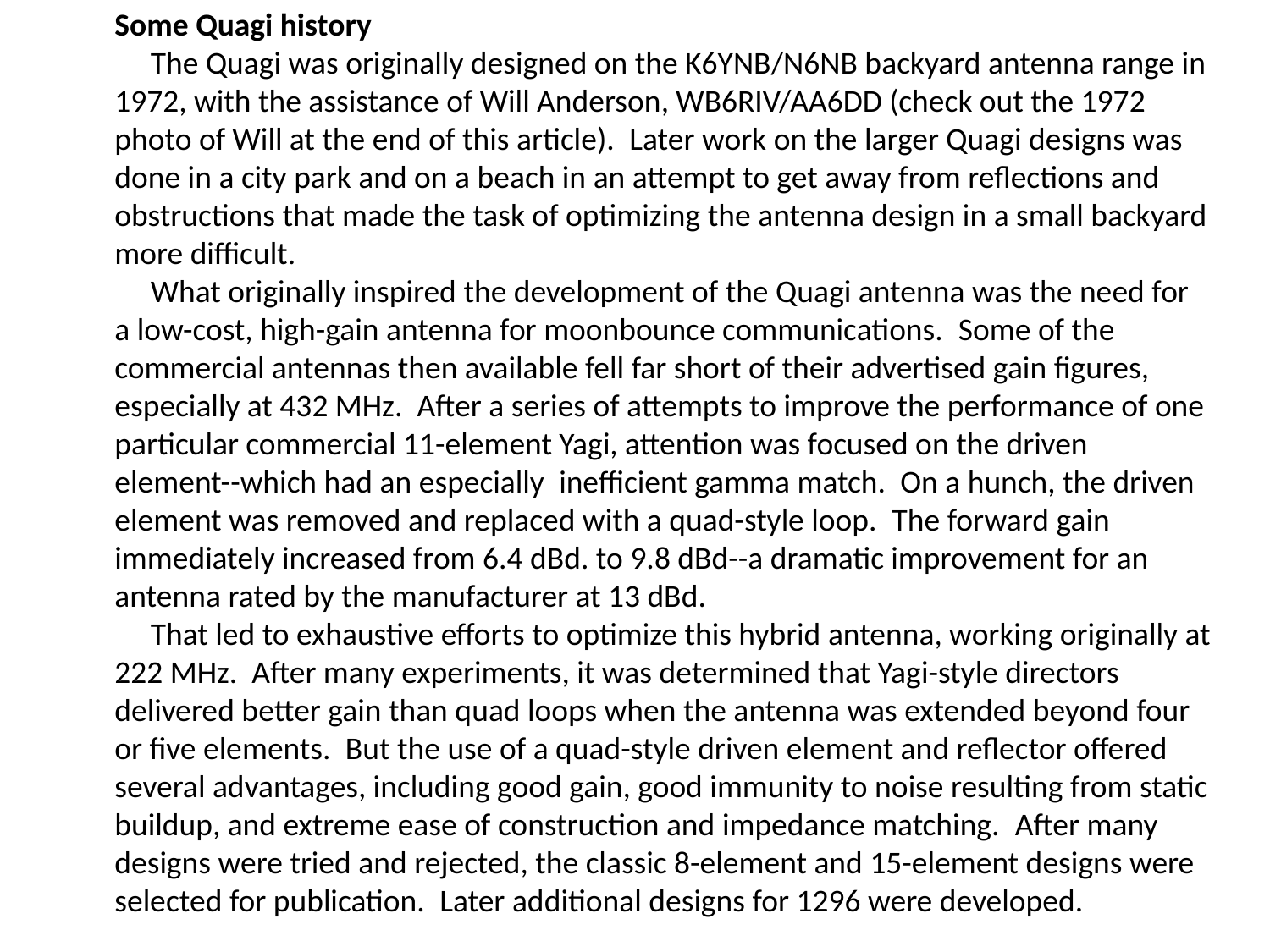

Some Quagi history
     The Quagi was originally designed on the K6YNB/N6NB backyard antenna range in 1972, with the assistance of Will Anderson, WB6RIV/AA6DD (check out the 1972 photo of Will at the end of this article).  Later work on the larger Quagi designs was done in a city park and on a beach in an attempt to get away from reflections and obstructions that made the task of optimizing the antenna design in a small backyard more difficult. 
     What originally inspired the development of the Quagi antenna was the need for a low-cost, high-gain antenna for moonbounce communications.  Some of the commercial antennas then available fell far short of their advertised gain figures, especially at 432 MHz.  After a series of attempts to improve the performance of one particular commercial 11-element Yagi, attention was focused on the driven element--which had an especially  inefficient gamma match.  On a hunch, the driven element was removed and replaced with a quad-style loop.  The forward gain immediately increased from 6.4 dBd. to 9.8 dBd--a dramatic improvement for an antenna rated by the manufacturer at 13 dBd. 
     That led to exhaustive efforts to optimize this hybrid antenna, working originally at 222 MHz.  After many experiments, it was determined that Yagi-style directors delivered better gain than quad loops when the antenna was extended beyond four or five elements.  But the use of a quad-style driven element and reflector offered several advantages, including good gain, good immunity to noise resulting from static buildup, and extreme ease of construction and impedance matching.  After many designs were tried and rejected, the classic 8-element and 15-element designs were selected for publication.  Later additional designs for 1296 were developed.